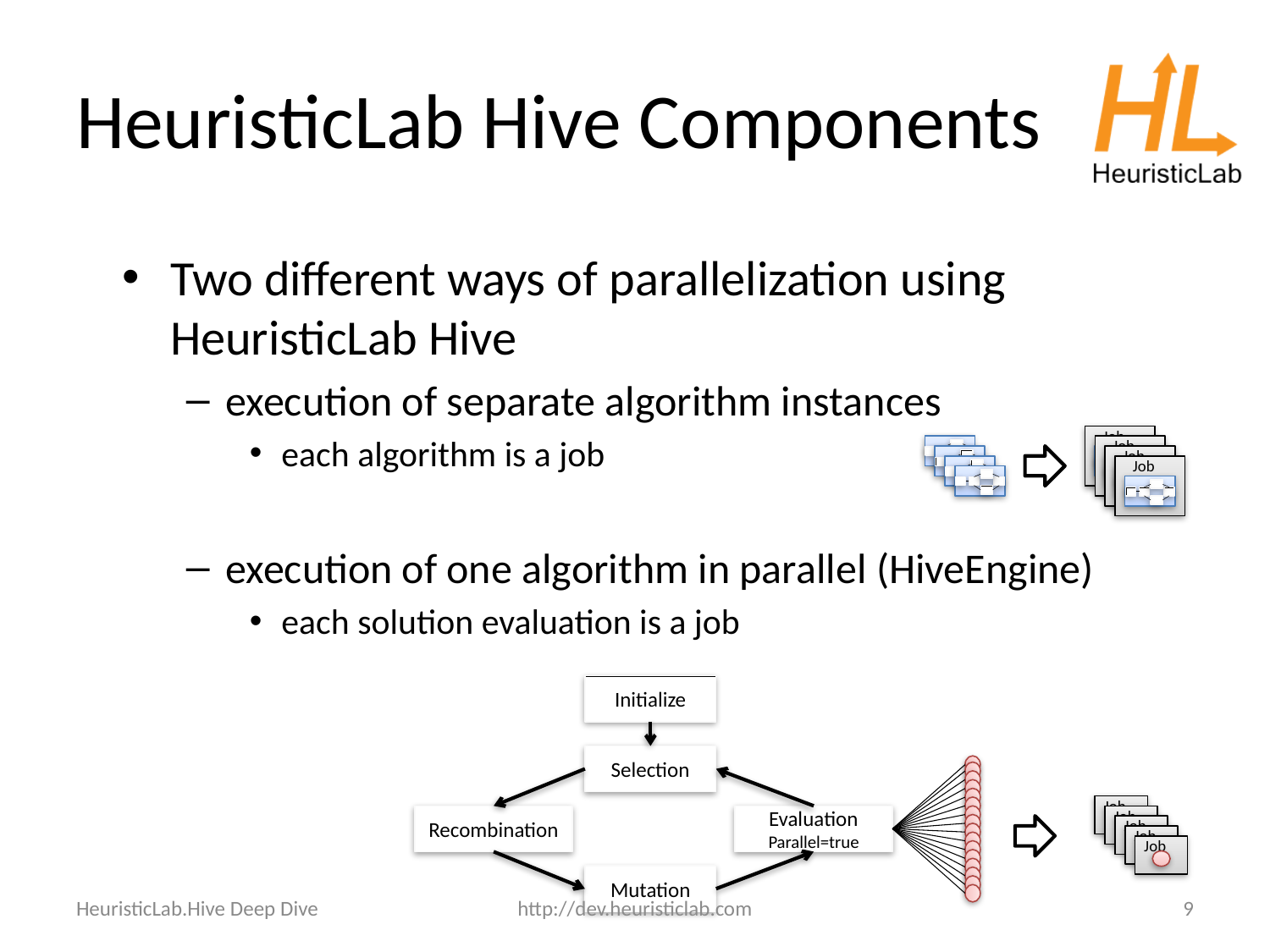

HeuristicLab Hive Components
Two different ways of parallelization using HeuristicLab Hive
execution of separate algorithm instances
each algorithm is a job

execution of one algorithm in parallel (HiveEngine)
each solution evaluation is a job

Job

Job

Job

Job

Initialize
Selection

Job

Job

Recombination
Evaluation
Parallel=true

Job

Job

Job

Mutation

HeuristicLab.Hive Deep Dive
http://dev.heuristiclab.com
9